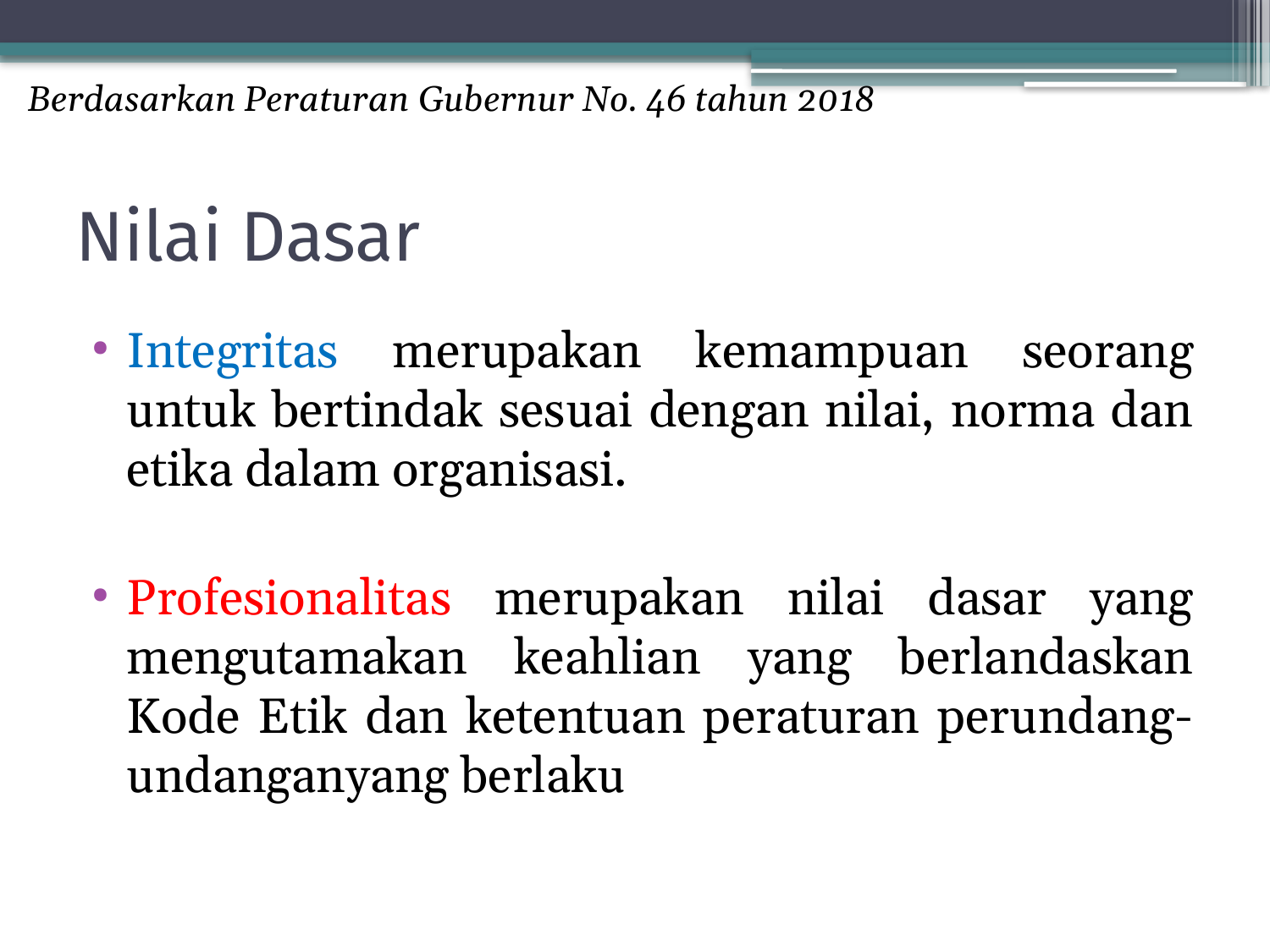

Berdasarkan Peraturan Gubernur No. 46 tahun 2018

# Nilai Dasar
Integritas merupakan kemampuan seorang untuk bertindak sesuai dengan nilai, norma dan etika dalam organisasi.

Profesionalitas merupakan nilai dasar yang mengutamakan keahlian yang berlandaskan Kode Etik dan ketentuan peraturan perundang-undanganyang berlaku